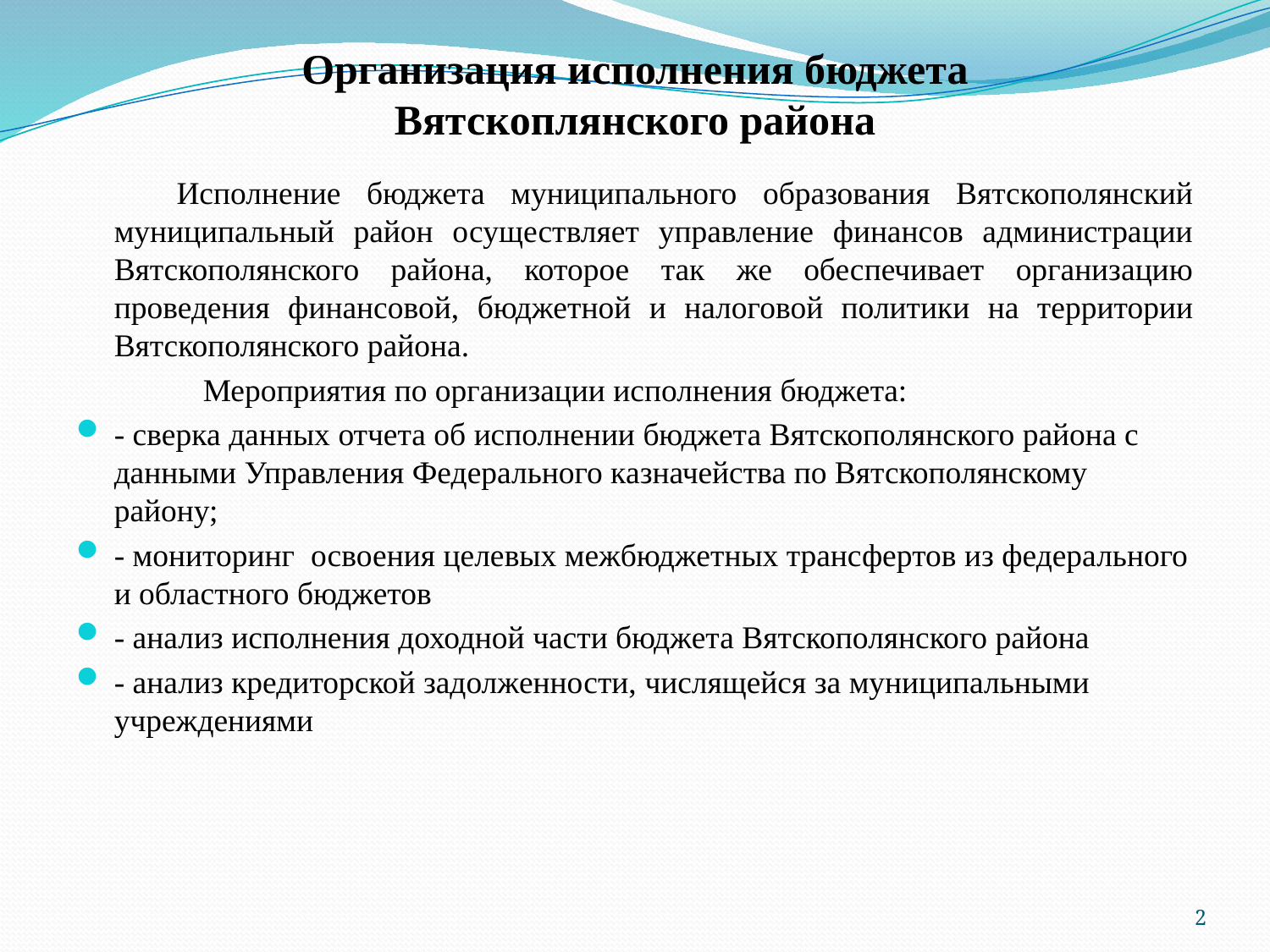

# Организация исполнения бюджета Вятскоплянского района
Исполнение бюджета муниципального образования Вятскополянский муниципальный район осуществляет управление финансов администрации Вятскополянского района, которое так же обеспечивает организацию проведения финансовой, бюджетной и налоговой политики на территории Вятскополянского района.
	Мероприятия по организации исполнения бюджета:
- сверка данных отчета об исполнении бюджета Вятскополянского района с данными Управления Федерального казначейства по Вятскополянскому району;
- мониторинг  освоения целевых межбюджетных трансфертов из федерального и областного бюджетов
- анализ исполнения доходной части бюджета Вятскополянского района
- анализ кредиторской задолженности, числящейся за муниципальными учреждениями

2